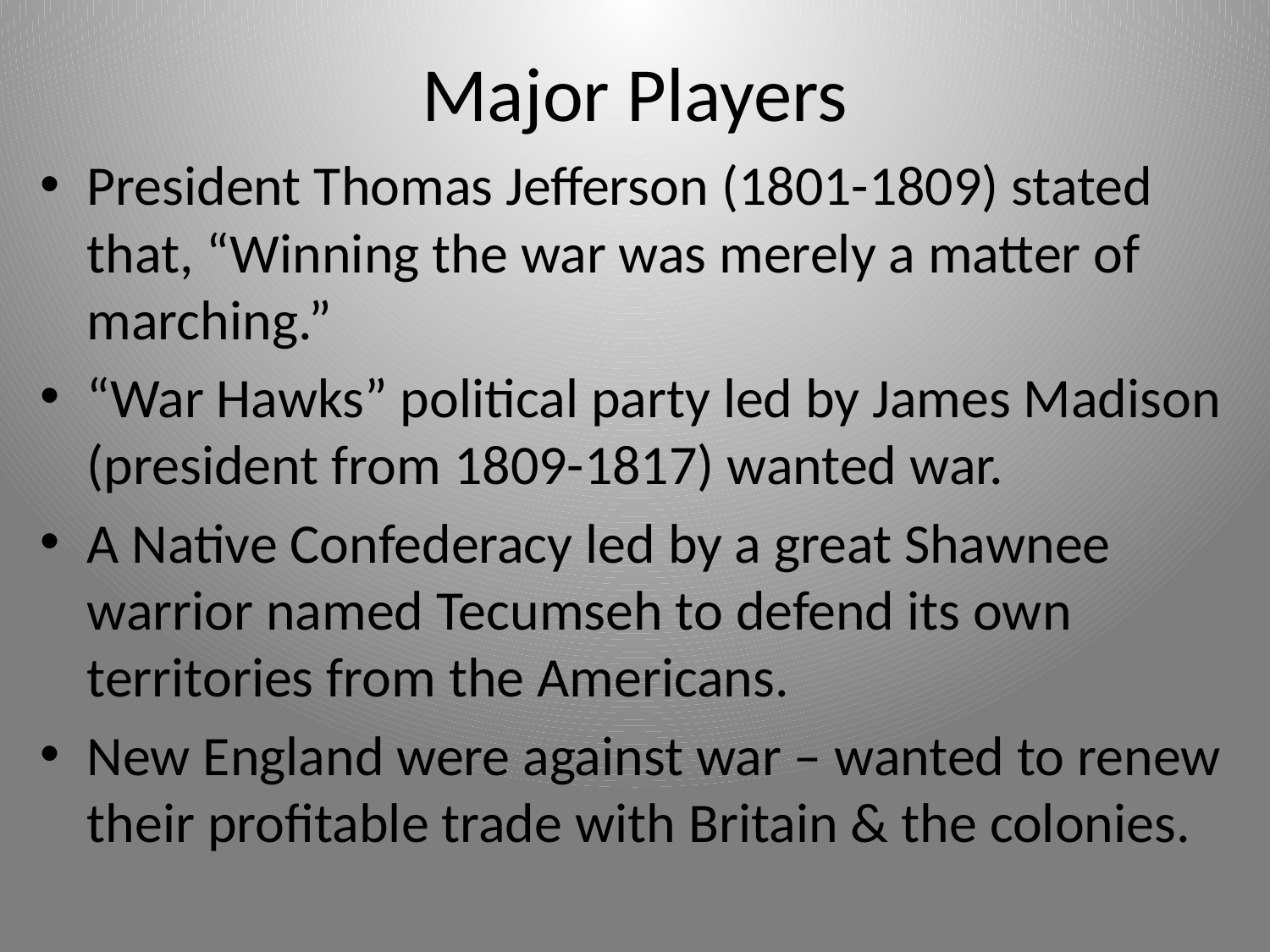

# Major Players
President Thomas Jefferson (1801-1809) stated that, “Winning the war was merely a matter of marching.”
“War Hawks” political party led by James Madison (president from 1809-1817) wanted war.
A Native Confederacy led by a great Shawnee warrior named Tecumseh to defend its own territories from the Americans.
New England were against war – wanted to renew their profitable trade with Britain & the colonies.